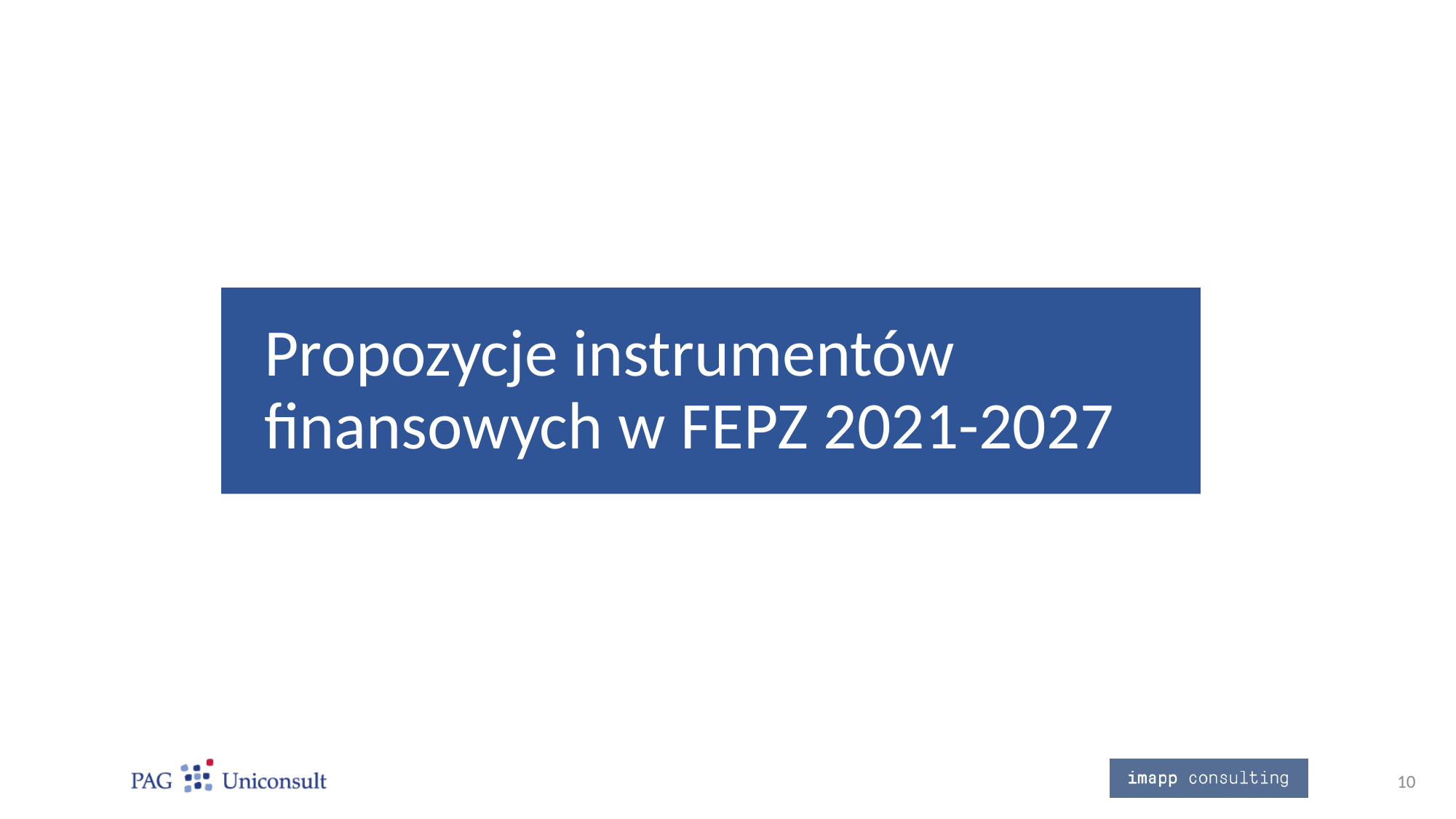

# Propozycje instrumentów finansowych w FEPZ 2021-2027
10